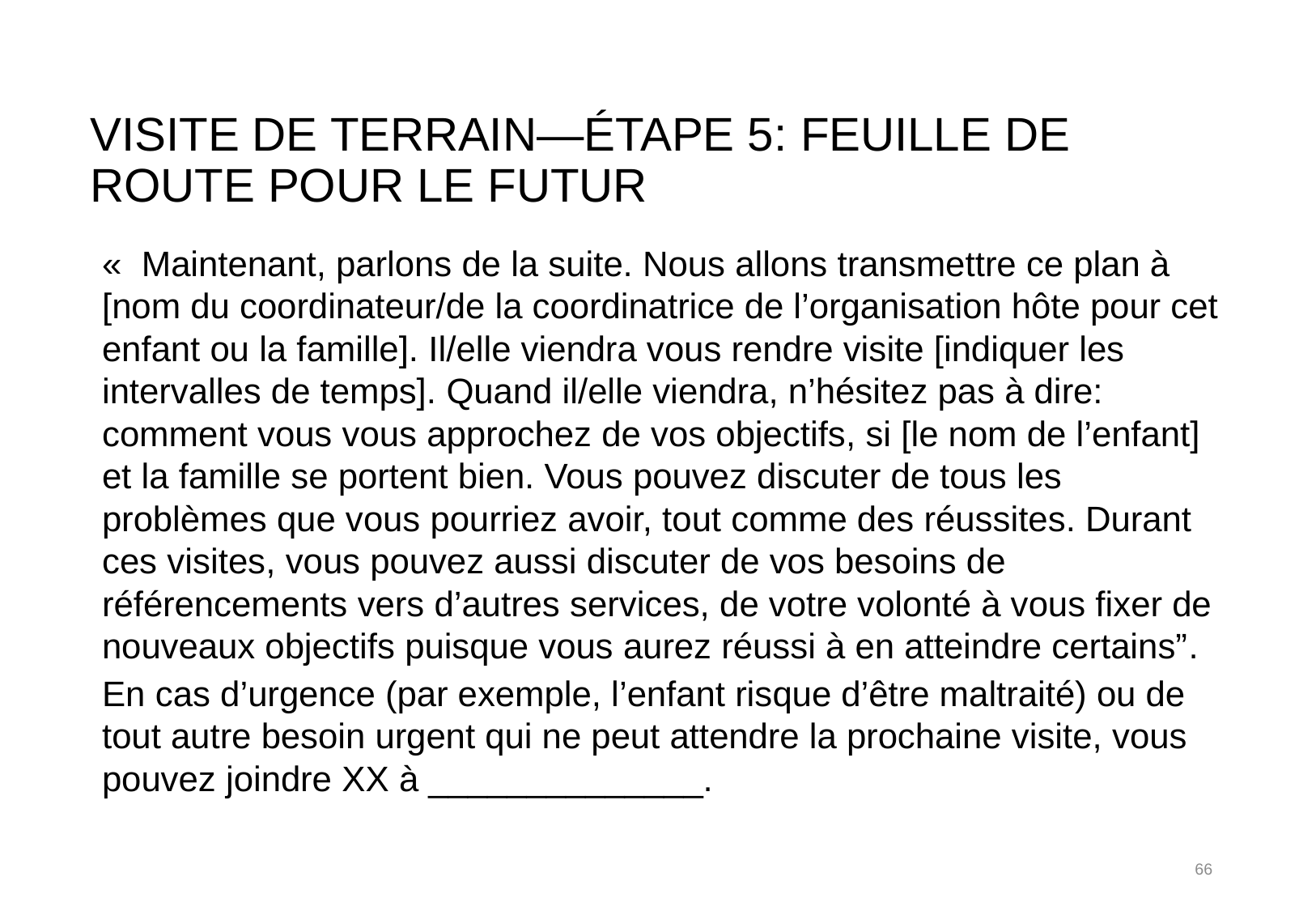

# Visite de Terrain—étape 5: Feuille de route pour le futur
«  Maintenant, parlons de la suite. Nous allons transmettre ce plan à [nom du coordinateur/de la coordinatrice de l’organisation hôte pour cet enfant ou la famille]. Il/elle viendra vous rendre visite [indiquer les intervalles de temps]. Quand il/elle viendra, n’hésitez pas à dire: comment vous vous approchez de vos objectifs, si [le nom de l’enfant] et la famille se portent bien. Vous pouvez discuter de tous les problèmes que vous pourriez avoir, tout comme des réussites. Durant ces visites, vous pouvez aussi discuter de vos besoins de référencements vers d’autres services, de votre volonté à vous fixer de nouveaux objectifs puisque vous aurez réussi à en atteindre certains”.
En cas d’urgence (par exemple, l’enfant risque d’être maltraité) ou de tout autre besoin urgent qui ne peut attendre la prochaine visite, vous pouvez joindre XX à ______________.
66